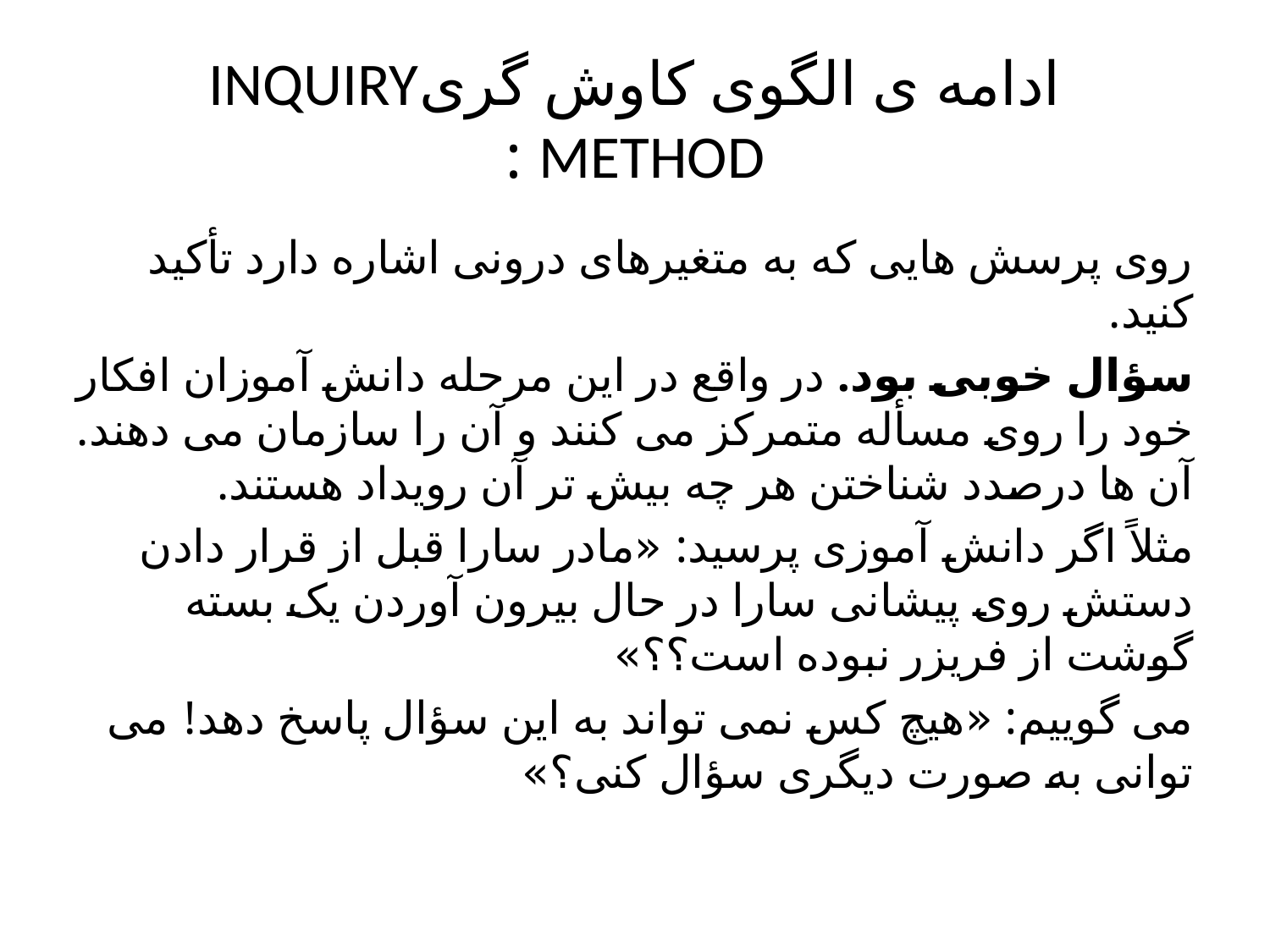

# ادامه ی الگوی کاوش گریINQUIRY METHOD :
روی پرسش هایی که به متغیرهای درونی اشاره دارد تأکید کنید.
سؤال خوبی بود. در واقع در این مرحله دانش آموزان افکار خود را روی مسأله متمرکز می کنند و آن را سازمان می دهند. آن ها درصدد شناختن هر چه بیش تر آن رویداد هستند.
مثلاً اگر دانش آموزی پرسید: «مادر سارا قبل از قرار دادن دستش روی پیشانی سارا در حال بیرون آوردن یک بسته گوشت از فریزر نبوده است؟؟»
می گوییم: «هیچ کس نمی تواند به این سؤال پاسخ دهد! می توانی به صورت دیگری سؤال کنی؟»